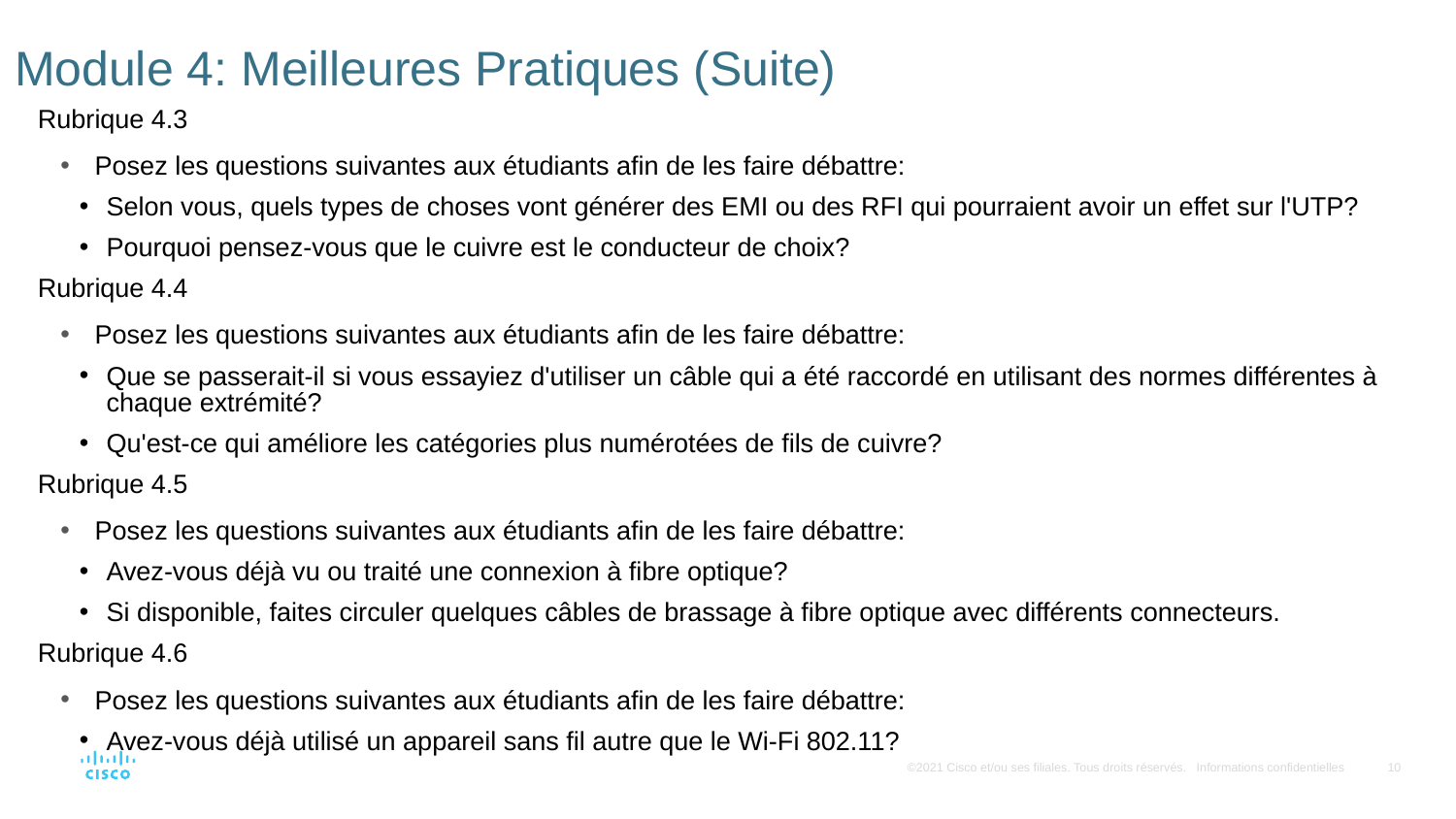

# Module 4: Meilleures Pratiques (Suite)
Rubrique 4.3
Posez les questions suivantes aux étudiants afin de les faire débattre:
Selon vous, quels types de choses vont générer des EMI ou des RFI qui pourraient avoir un effet sur l'UTP?
Pourquoi pensez-vous que le cuivre est le conducteur de choix?
Rubrique 4.4
Posez les questions suivantes aux étudiants afin de les faire débattre:
Que se passerait-il si vous essayiez d'utiliser un câble qui a été raccordé en utilisant des normes différentes à chaque extrémité?
Qu'est-ce qui améliore les catégories plus numérotées de fils de cuivre?
Rubrique 4.5
Posez les questions suivantes aux étudiants afin de les faire débattre:
Avez-vous déjà vu ou traité une connexion à fibre optique?
Si disponible, faites circuler quelques câbles de brassage à fibre optique avec différents connecteurs.
Rubrique 4.6
Posez les questions suivantes aux étudiants afin de les faire débattre:
Avez-vous déjà utilisé un appareil sans fil autre que le Wi-Fi 802.11?